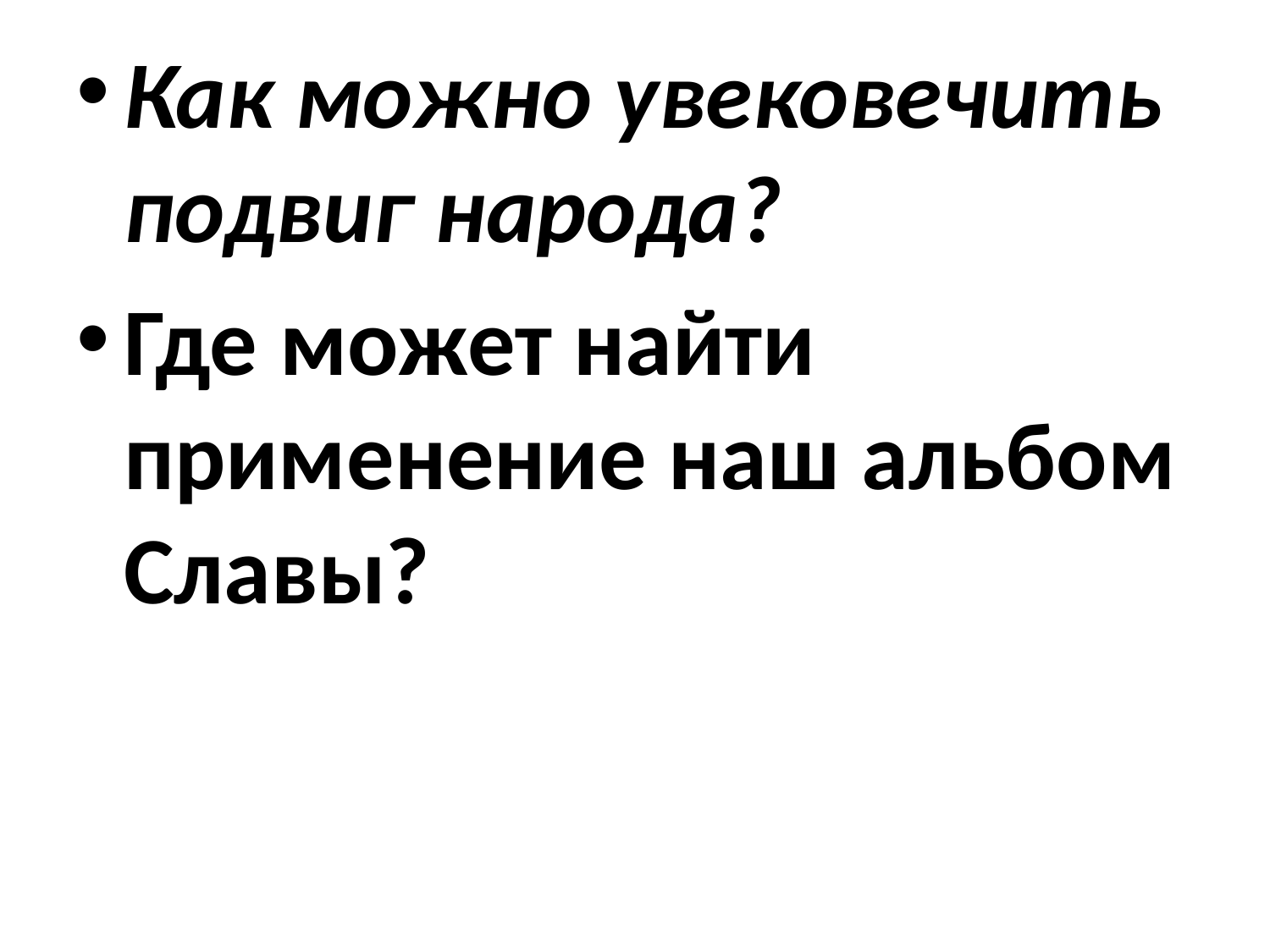

Как можно увековечить подвиг народа?
Где может найти применение наш альбом Славы?